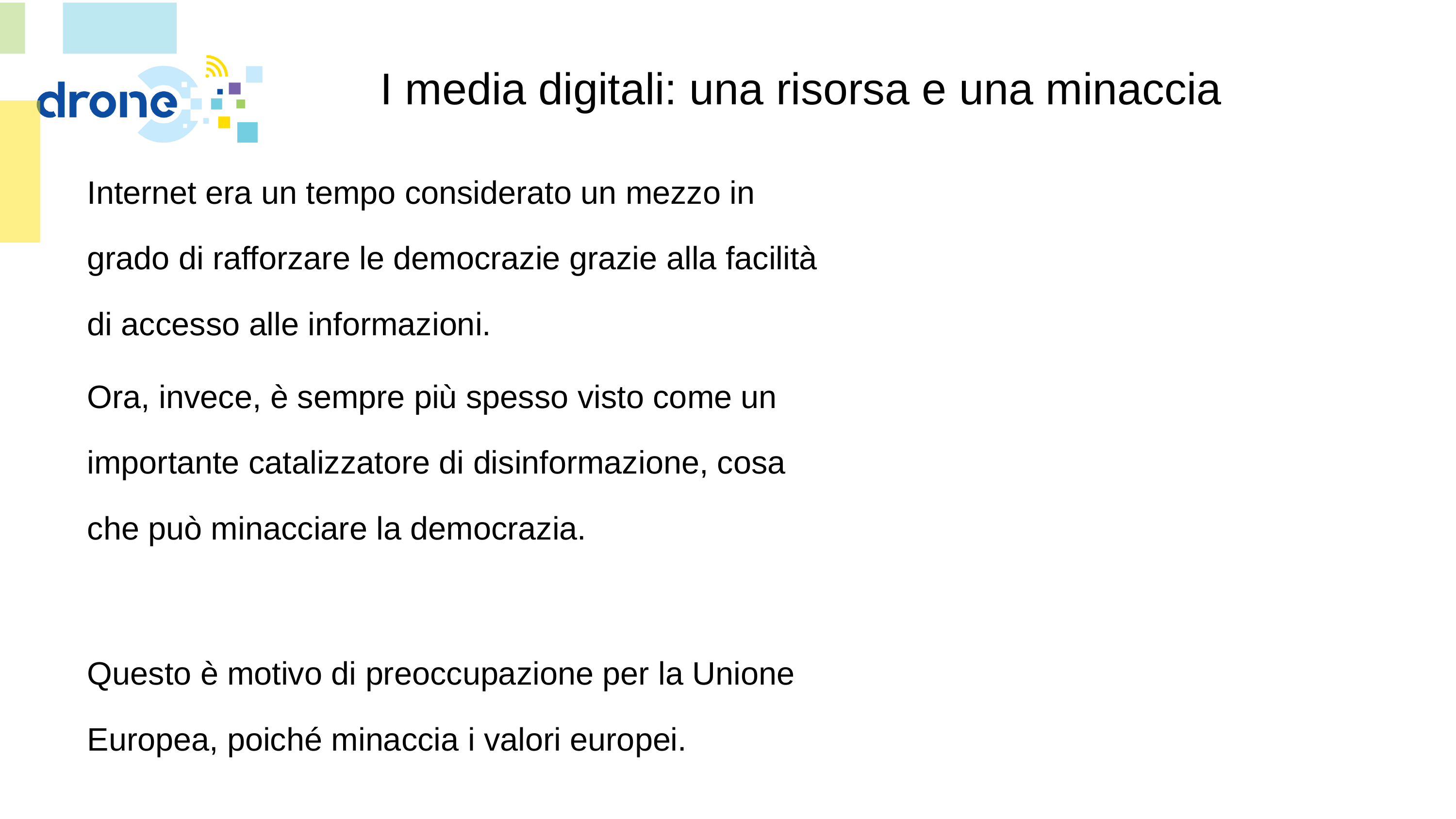

# I media digitali: una risorsa e una minaccia

Internet era un tempo considerato un mezzo in grado di rafforzare le democrazie grazie alla facilità di accesso alle informazioni.
Ora, invece, è sempre più spesso visto come un importante catalizzatore di disinformazione, cosa che può minacciare la democrazia.

Questo è motivo di preoccupazione per la Unione Europea, poiché minaccia i valori europei.